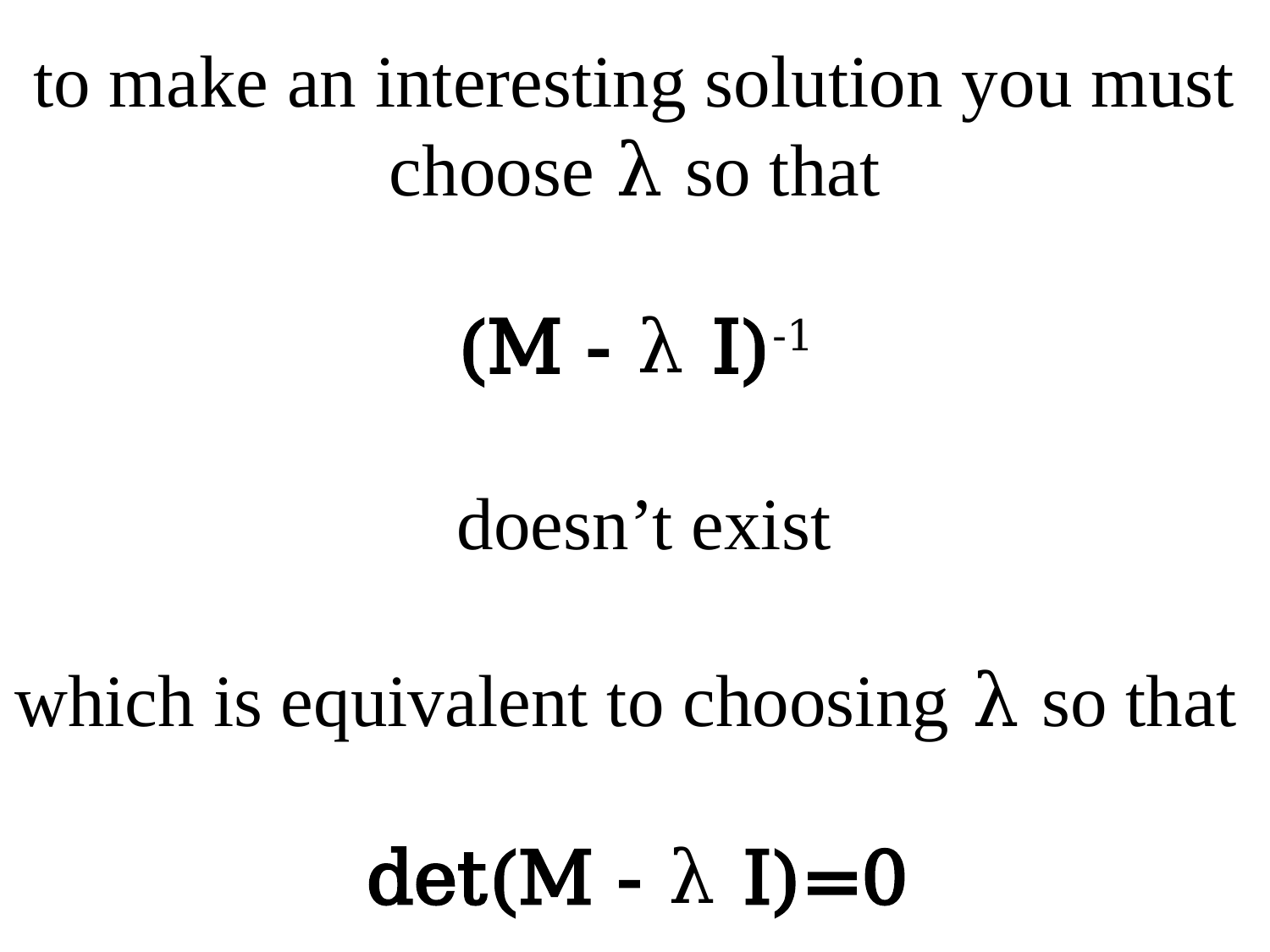

# to make an interesting solution you must choose λ so that (M - λ I)-1 doesn’t exist which is equivalent to choosing λ so that det(M - λ I)=0